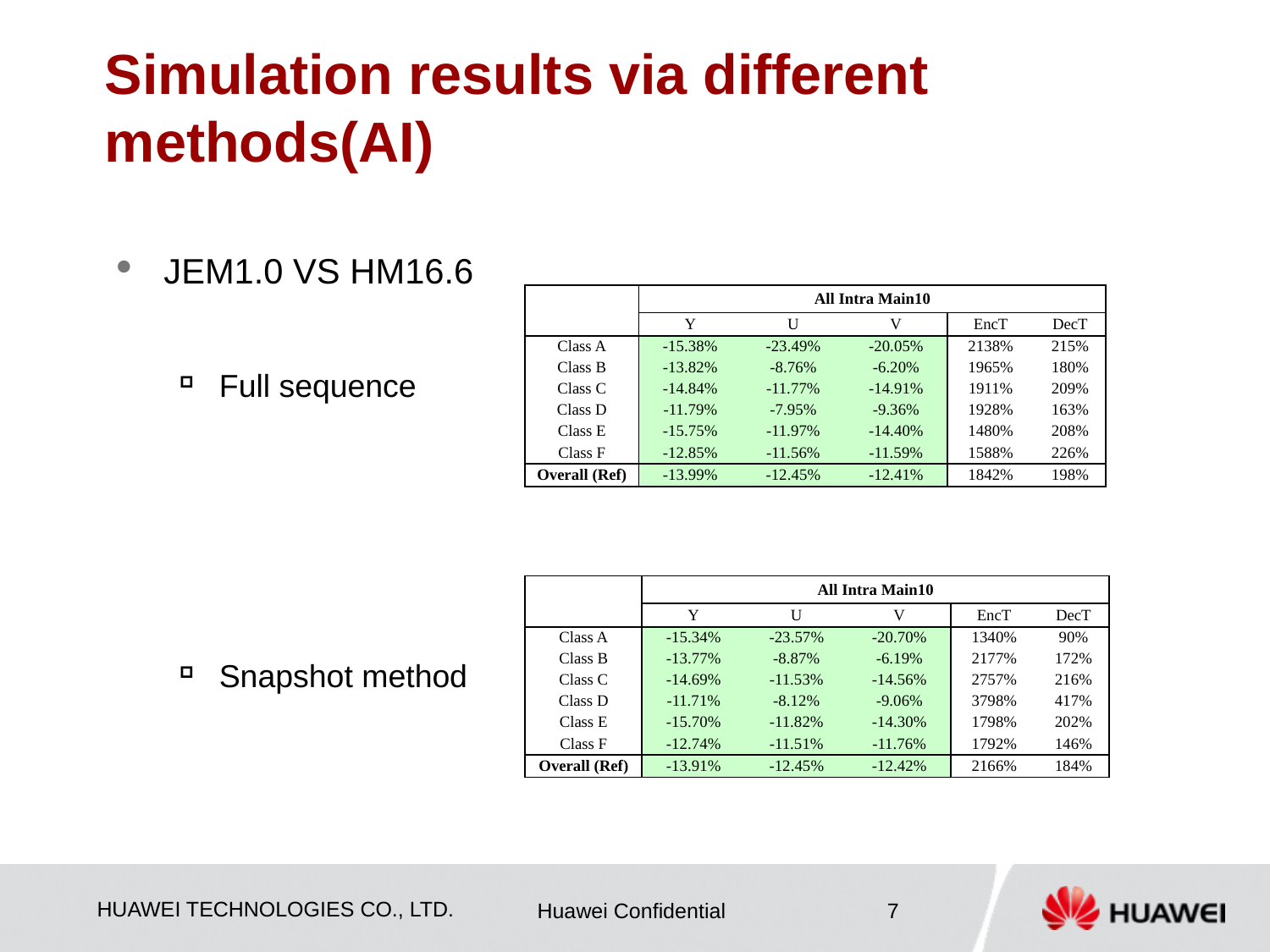

# Simulation results via different methods(AI)
JEM1.0 VS HM16.6

Full sequence

Snapshot method

|  | All Intra Main10 |  |  |  |  |
| --- | --- | --- | --- | --- | --- |
|  | Y | U | V | EncT | DecT |
| Class A | -15.38% | -23.49% | -20.05% | 2138% | 215% |
| Class B | -13.82% | -8.76% | -6.20% | 1965% | 180% |
| Class C | -14.84% | -11.77% | -14.91% | 1911% | 209% |
| Class D | -11.79% | -7.95% | -9.36% | 1928% | 163% |
| Class E | -15.75% | -11.97% | -14.40% | 1480% | 208% |
| Class F | -12.85% | -11.56% | -11.59% | 1588% | 226% |
| Overall (Ref) | -13.99% | -12.45% | -12.41% | 1842% | 198% |
|  | All Intra Main10 |  |  |  |  |
| --- | --- | --- | --- | --- | --- |
|  | Y | U | V | EncT | DecT |
| Class A | -15.34% | -23.57% | -20.70% | 1340% | 90% |
| Class B | -13.77% | -8.87% | -6.19% | 2177% | 172% |
| Class C | -14.69% | -11.53% | -14.56% | 2757% | 216% |
| Class D | -11.71% | -8.12% | -9.06% | 3798% | 417% |
| Class E | -15.70% | -11.82% | -14.30% | 1798% | 202% |
| Class F | -12.74% | -11.51% | -11.76% | 1792% | 146% |
| Overall (Ref) | -13.91% | -12.45% | -12.42% | 2166% | 184% |